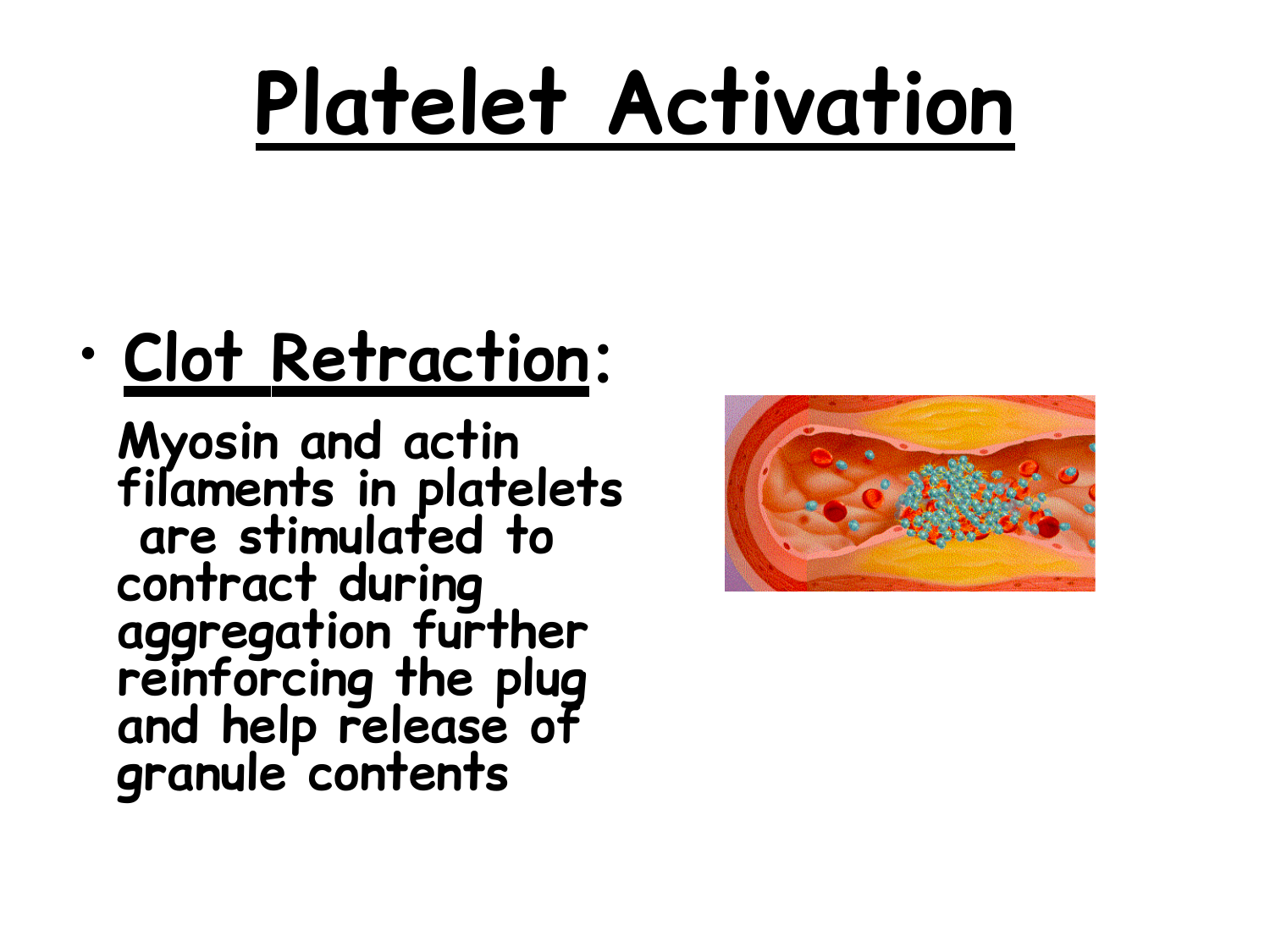

# Platelet Activation

Clot Retraction:
Myosin and actin  filaments in platelets  are stimulated to  contract during  aggregation further  reinforcing the plug  and help release of  granule contents